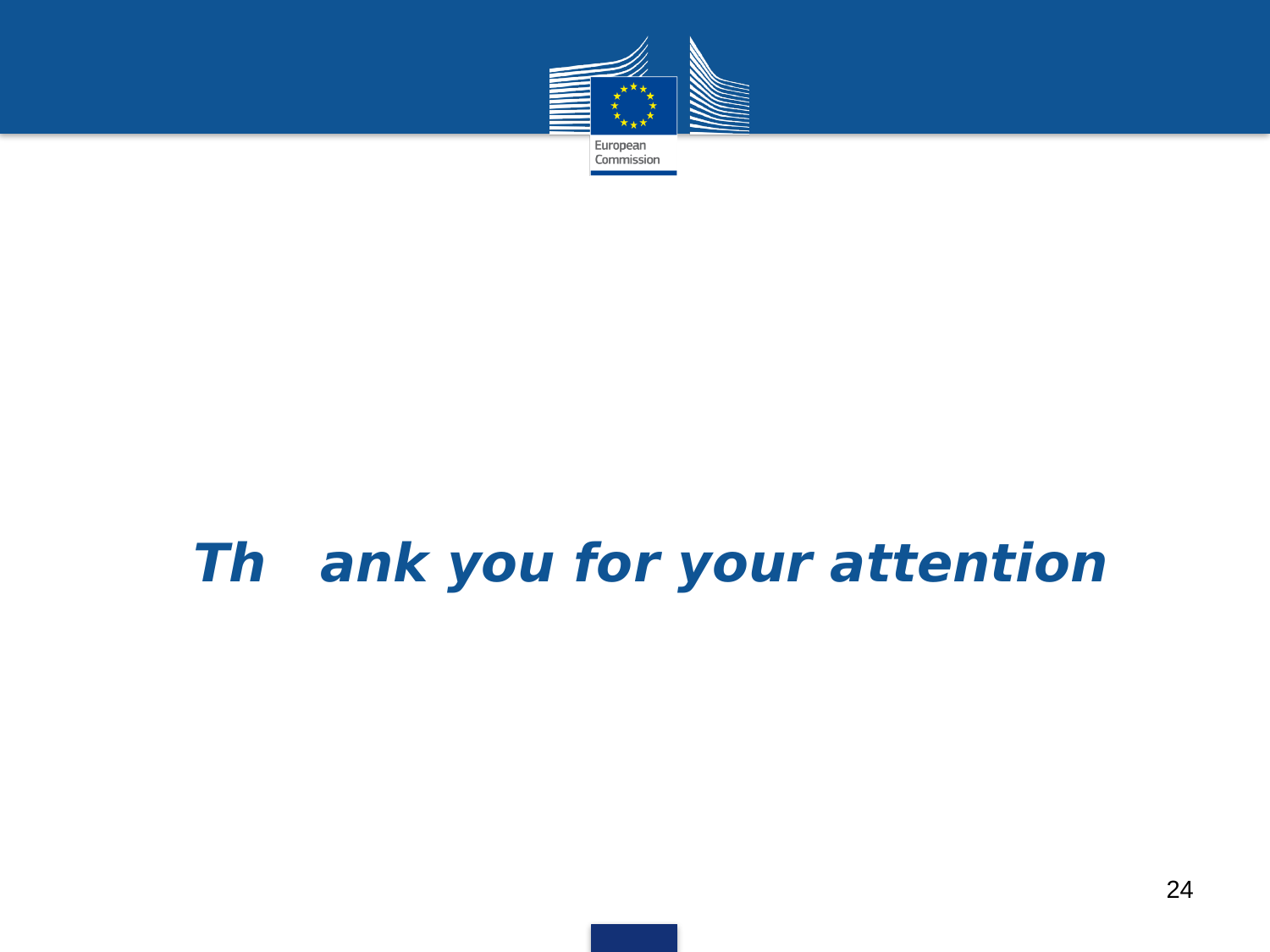

# Th	ank you for your attention
24